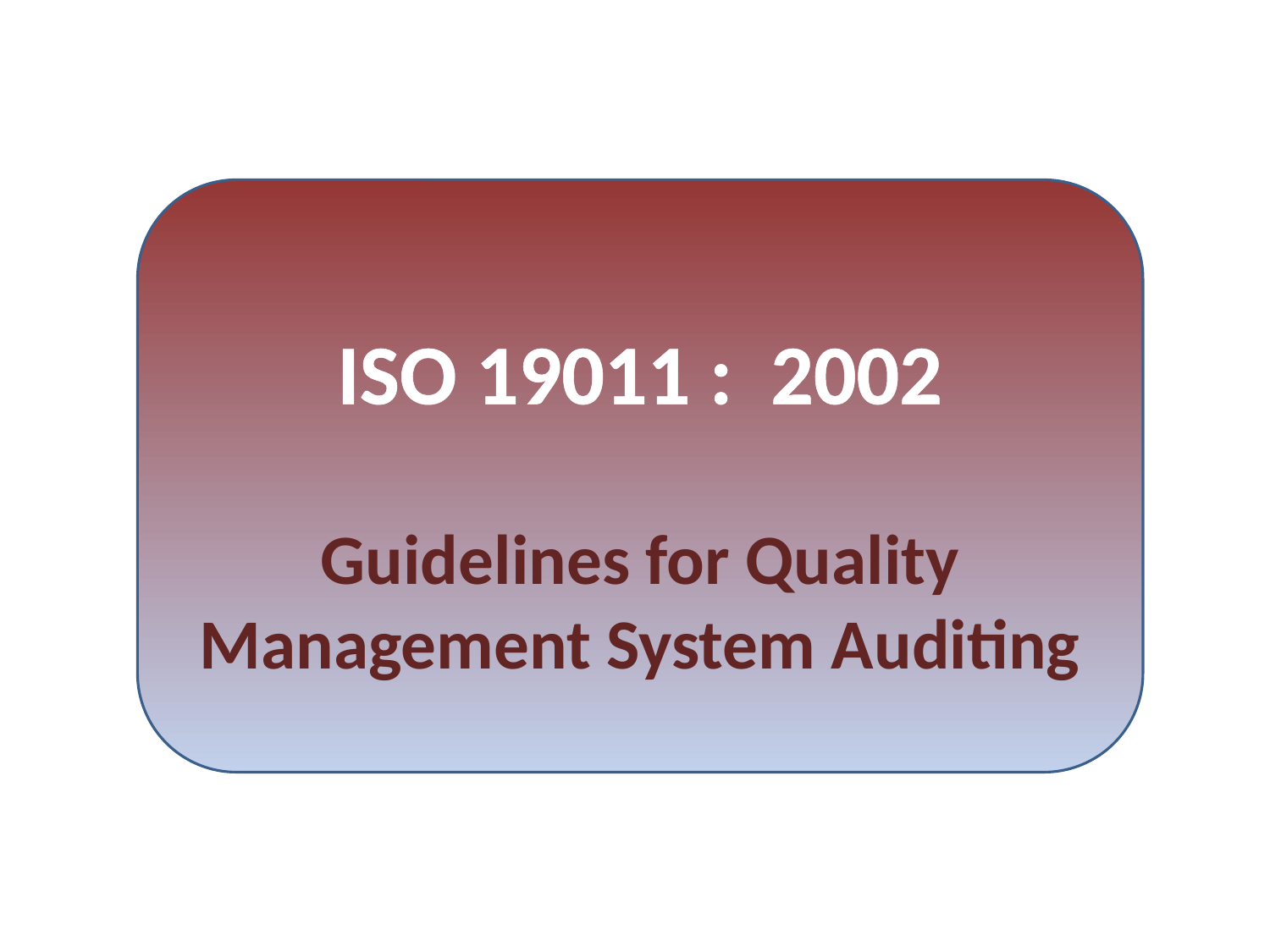

ISO 19011 :  2002

Guidelines for Quality Management System Auditing